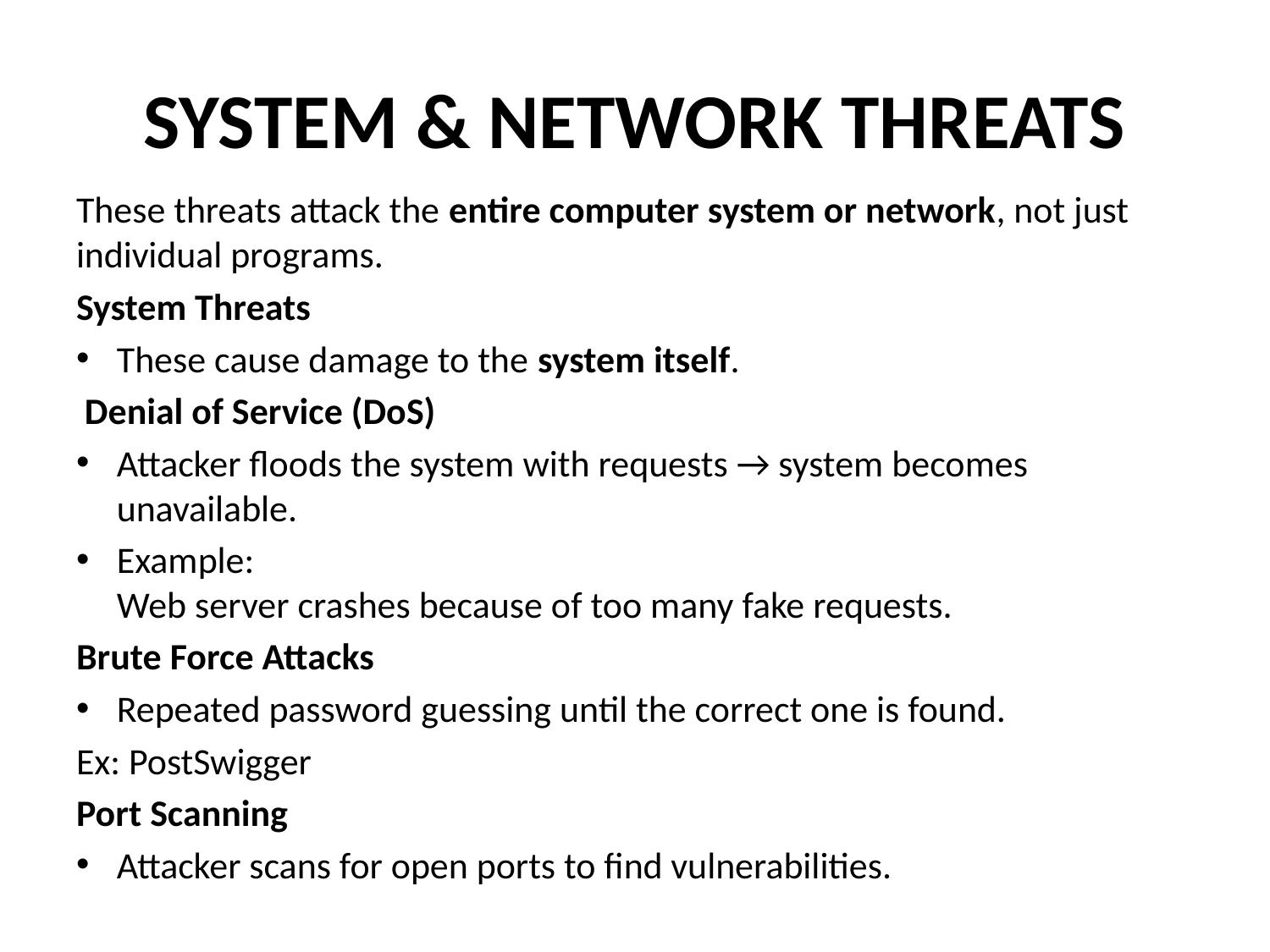

# SYSTEM & NETWORK THREATS
These threats attack the entire computer system or network, not just individual programs.
System Threats
These cause damage to the system itself.
 Denial of Service (DoS)
Attacker floods the system with requests → system becomes unavailable.
Example:
Web server crashes because of too many fake requests.
Brute Force Attacks
Repeated password guessing until the correct one is found.
Ex: PostSwigger
Port Scanning
Attacker scans for open ports to find vulnerabilities.